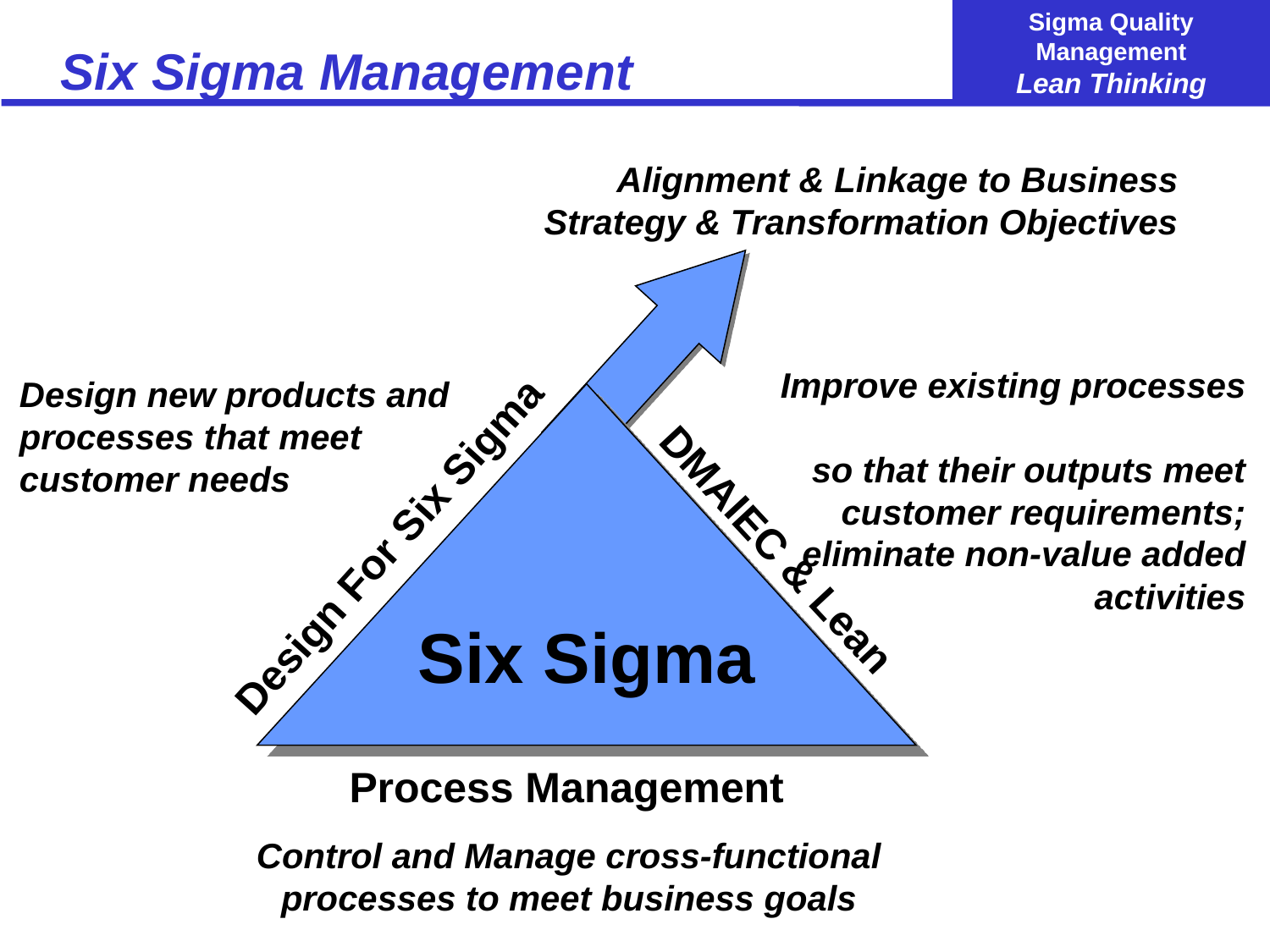

# Six Sigma Management

Alignment & Linkage to Business Strategy & Transformation Objectives

Improve existing processes
so that their outputs meet
customer requirements; eliminate non-value added activities
Design new products and
processes that meet
customer needs
Six Sigma
Design For Six Sigma
DMAIEC & Lean
Process Management
Control and Manage cross-functional processes to meet business goals